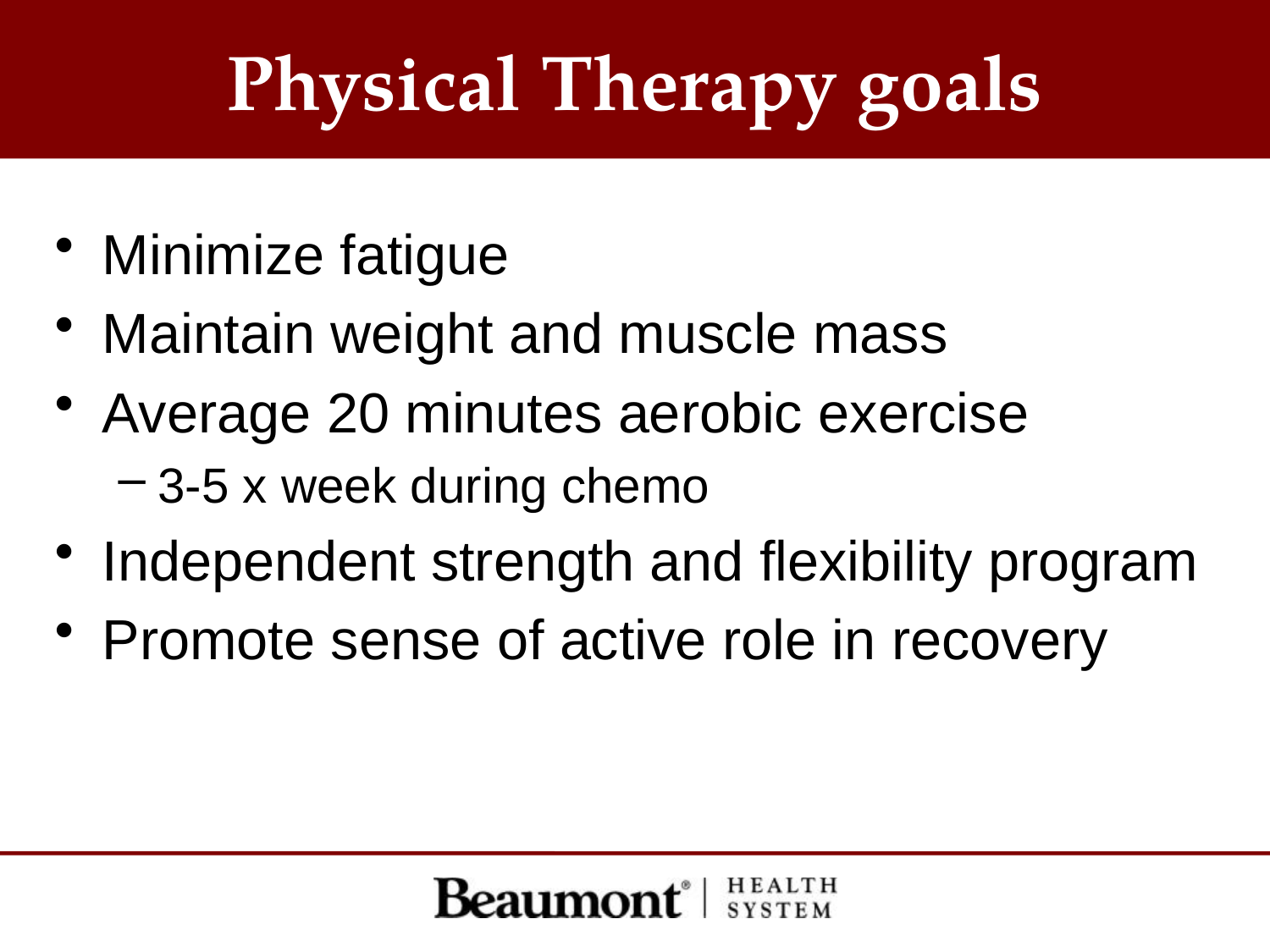

# Physical Therapy goals
Minimize fatigue
Maintain weight and muscle mass
Average 20 minutes aerobic exercise
3-5 x week during chemo
Independent strength and flexibility program
Promote sense of active role in recovery